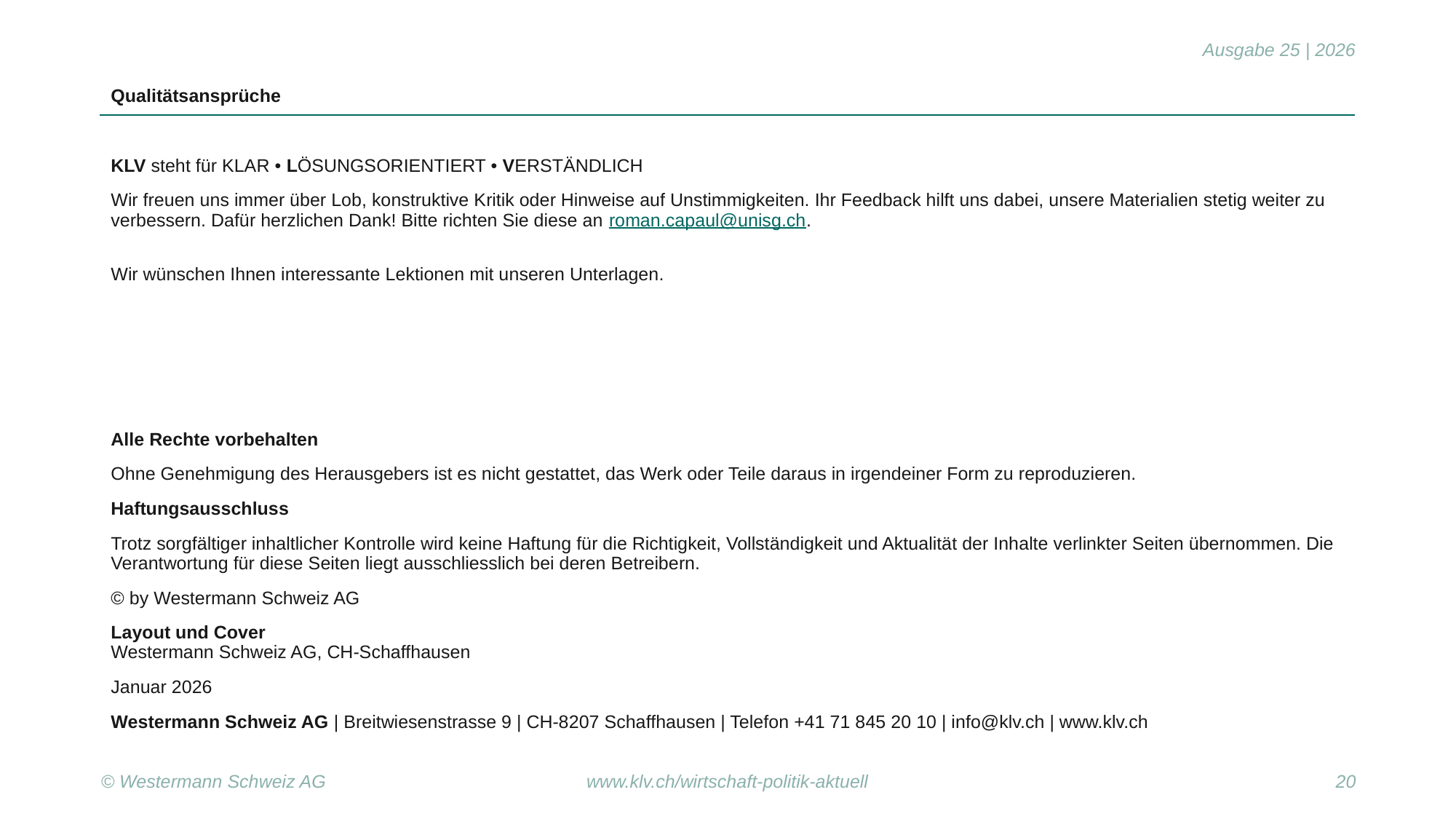

Qualitätsansprüche

KLV steht für KLAR • LÖSUNGSORIENTIERT • VERSTÄNDLICH
Wir freuen uns immer über Lob, konstruktive Kritik oder Hinweise auf Unstimmigkeiten. Ihr Feedback hilft uns dabei, unsere Materialien stetig weiter zu verbessern. Dafür herzlichen Dank! Bitte richten Sie diese an roman.capaul@unisg.ch.
Wir wünschen Ihnen interessante Lektionen mit unseren Unterlagen.
Alle Rechte vorbehalten
Ohne Genehmigung des Herausgebers ist es nicht gestattet, das Werk oder Teile daraus in irgendeiner Form zu reproduzieren.
Haftungsausschluss
Trotz sorgfältiger inhaltlicher Kontrolle wird keine Haftung für die Richtigkeit, Vollständigkeit und Aktualität der Inhalte verlinkter Seiten übernommen. Die Verantwortung für diese Seiten liegt ausschliesslich bei deren Betreibern.
© by Westermann Schweiz AG
Layout und Cover
Westermann Schweiz AG, CH-Schaffhausen
Januar 2026
Westermann Schweiz AG | Breitwiesenstrasse 9 | CH-8207 Schaffhausen | Telefon +41 71 845 20 10 | info@klv.ch | www.klv.ch